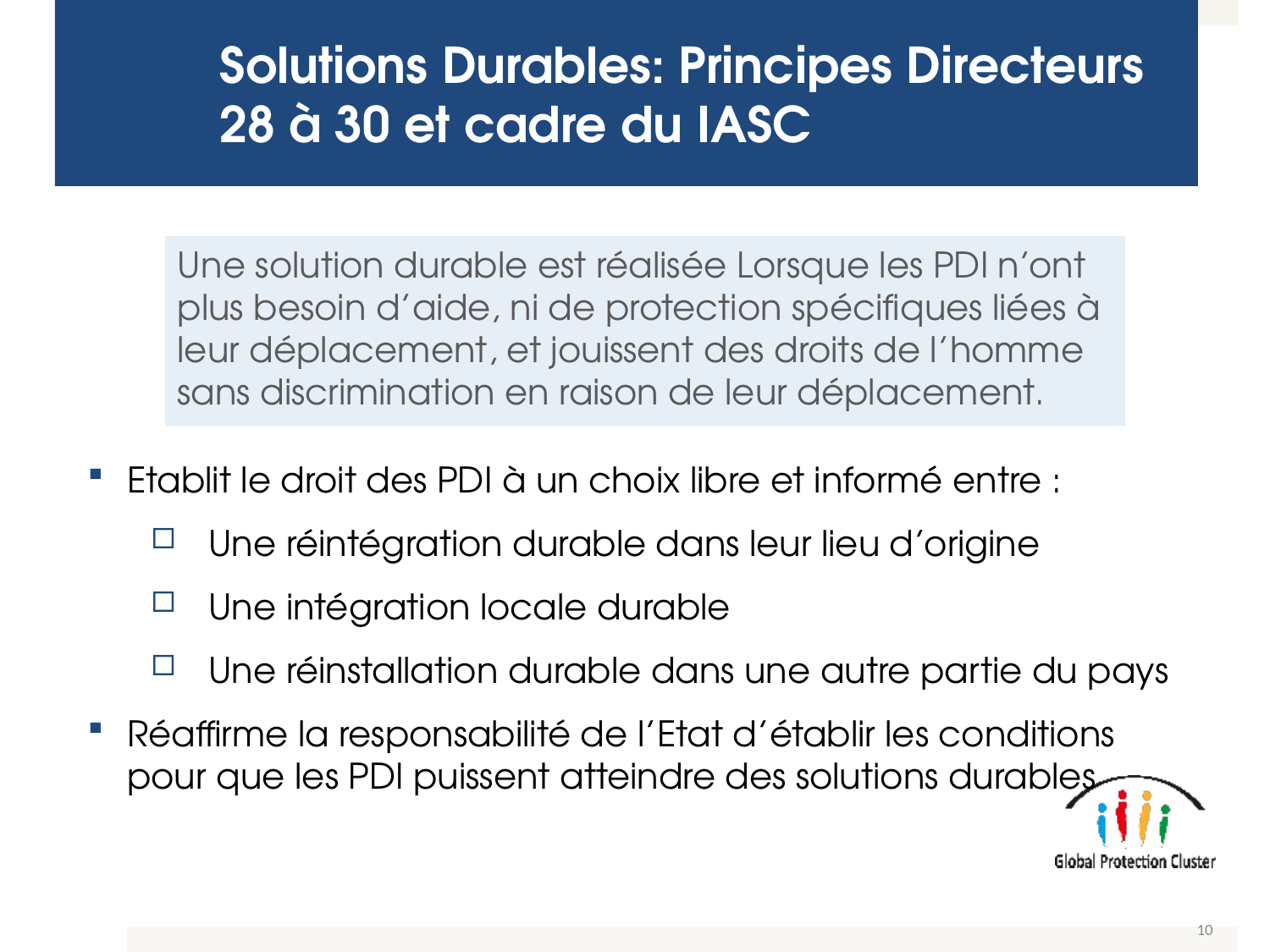

# Solutions Durables: Principes Directeurs 28 à 30 et cadre du IASC
Une solution durable est réalisée Lorsque les PDI n’ont plus besoin d’aide, ni de protection spécifiques liées à leur déplacement, et jouissent des droits de l’homme sans discrimination en raison de leur déplacement.
Etablit le droit des PDI à un choix libre et informé entre :
 Une réintégration durable dans leur lieu d’origine
 Une intégration locale durable
 Une réinstallation durable dans une autre partie du pays
Réaffirme la responsabilité de l’Etat d’établir les conditions pour que les PDI puissent atteindre des solutions durables